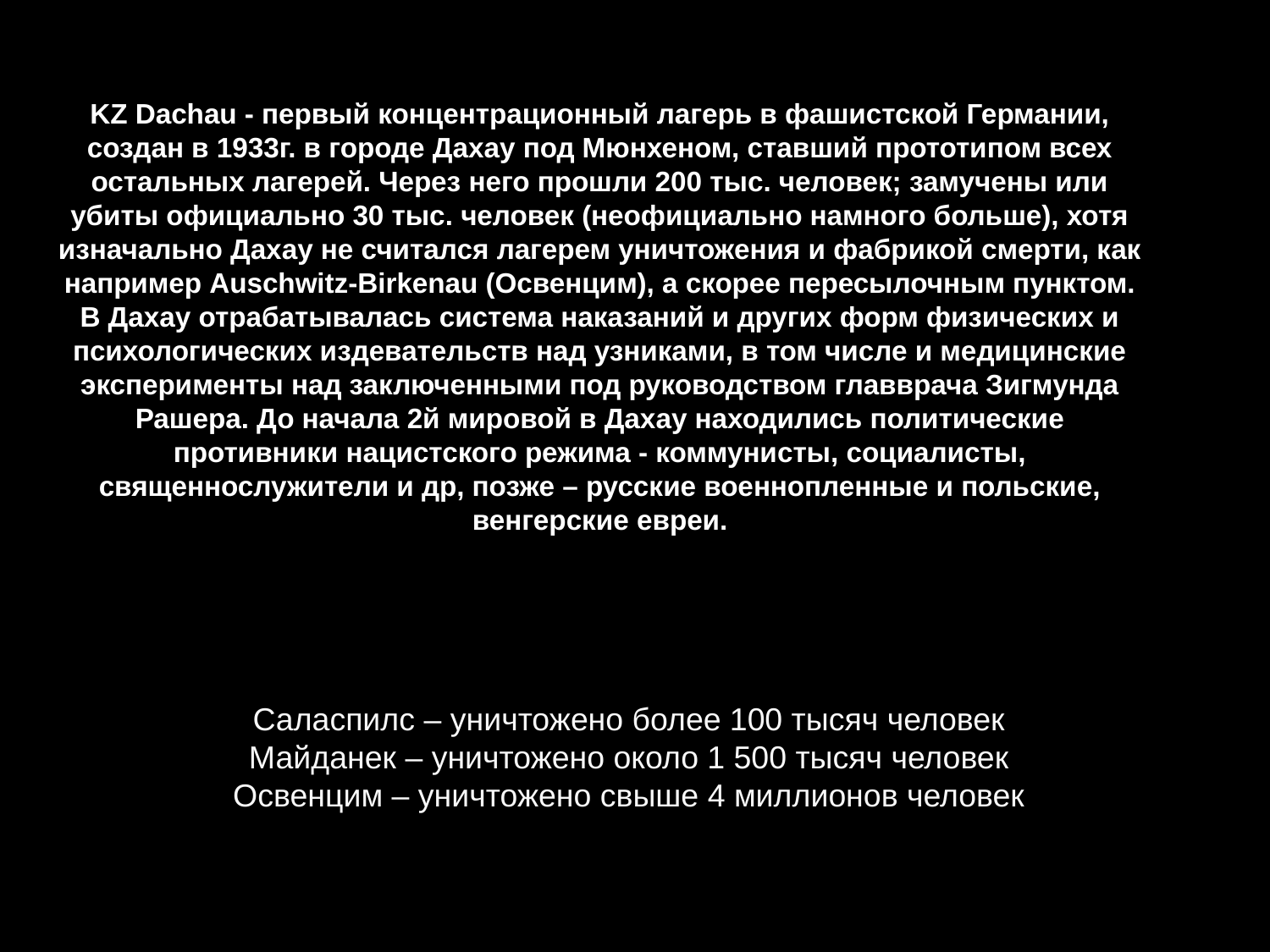

KZ Dachau - первый концентрационный лагерь в фашистской Германии, создан в 1933г. в городе Дахау под Мюнхеном, ставший прототипом всех остальных лагерей. Через него прошли 200 тыс. человек; замучены или убиты официально 30 тыс. человек (неофициально намного больше), хотя изначально Дахау не считался лагерем уничтожения и фабрикой смерти, как например Auschwitz-Birkenau (Освенцим), а скорее пересылочным пунктом.
В Дахау отрабатывалась система наказаний и других форм физических и психологических издевательств над узниками, в том числе и медицинские эксперименты над заключенными под руководством главврача Зигмунда Рашера. До начала 2й мировой в Дахау находились политические противники нацистского режима - коммунисты, социалисты, священнослужители и др, позже – русские военнопленные и польские, венгерские евреи.
# Саласпилс – уничтожено более 100 тысяч человек Майданек – уничтожено около 1 500 тысяч человек Освенцим – уничтожено свыше 4 миллионов человек